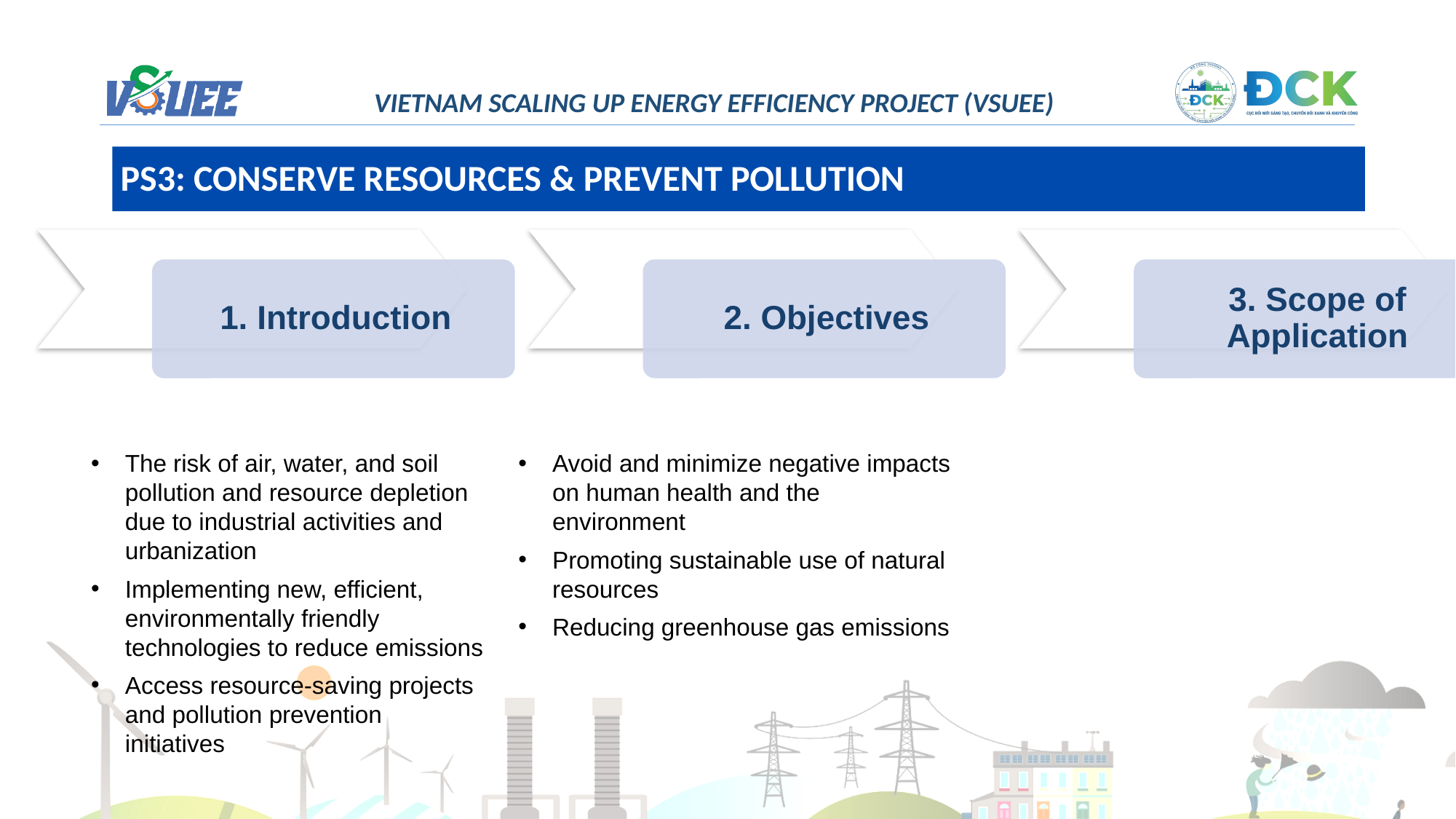

PS3: CONSERVE RESOURCES & PREVENT POLLUTION
1. Introduction
2. Objectives
3. Scope of Application
The risk of air, water, and soil pollution and resource depletion due to industrial activities and urbanization
Implementing new, efficient, environmentally friendly technologies to reduce emissions
Access resource-saving projects and pollution prevention initiatives
Avoid and minimize negative impacts on human health and the environment
Promoting sustainable use of natural resources
Reducing greenhouse gas emissions